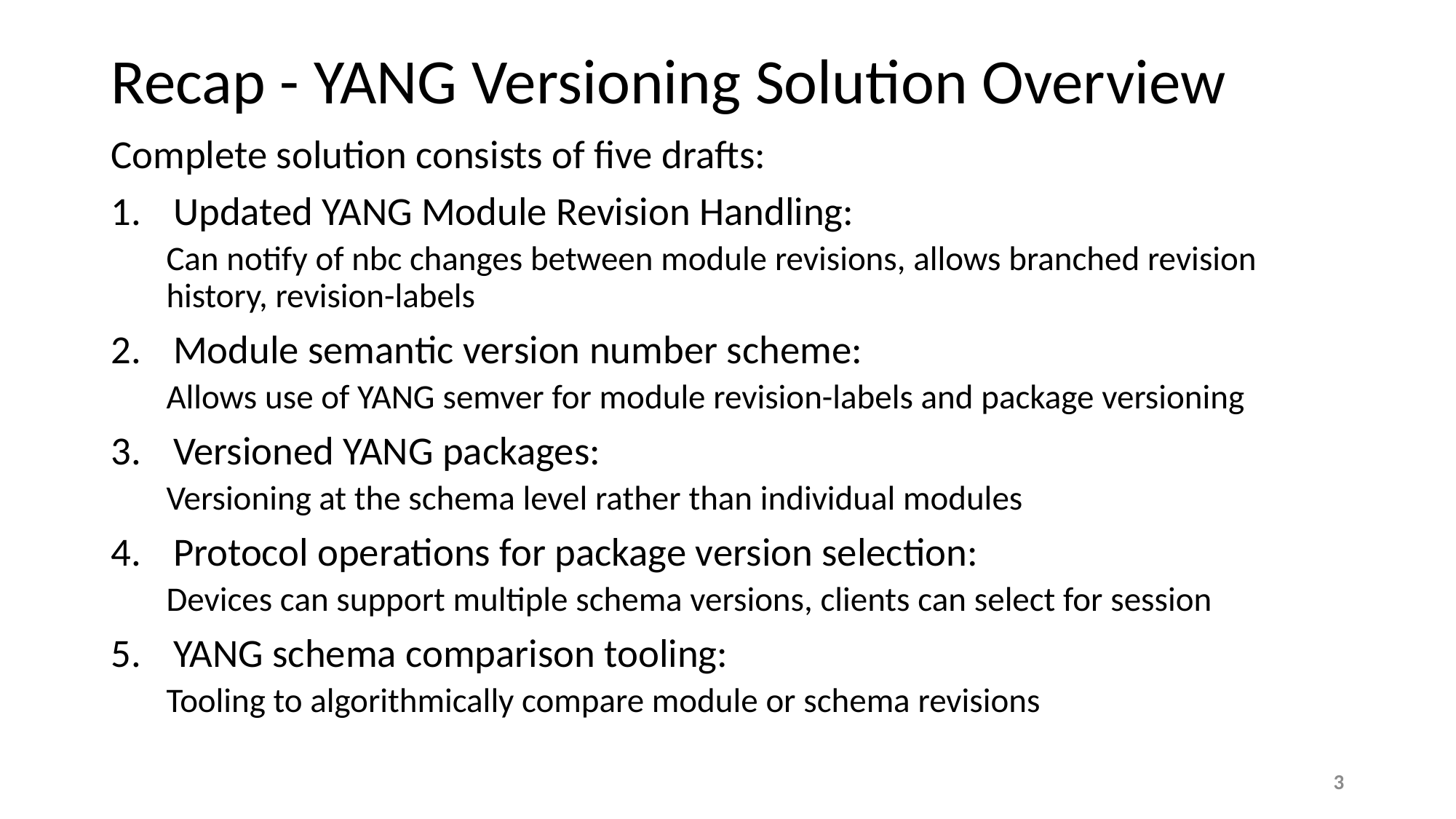

# Recap - YANG Versioning Solution Overview
Complete solution consists of five drafts:
Updated YANG Module Revision Handling:
	Can notify of nbc changes between module revisions, allows branched revision 	history, revision-labels
Module semantic version number scheme:
	Allows use of YANG semver for module revision-labels and package versioning
Versioned YANG packages:
	Versioning at the schema level rather than individual modules
Protocol operations for package version selection:
	Devices can support multiple schema versions, clients can select for session
YANG schema comparison tooling:
	Tooling to algorithmically compare module or schema revisions

3